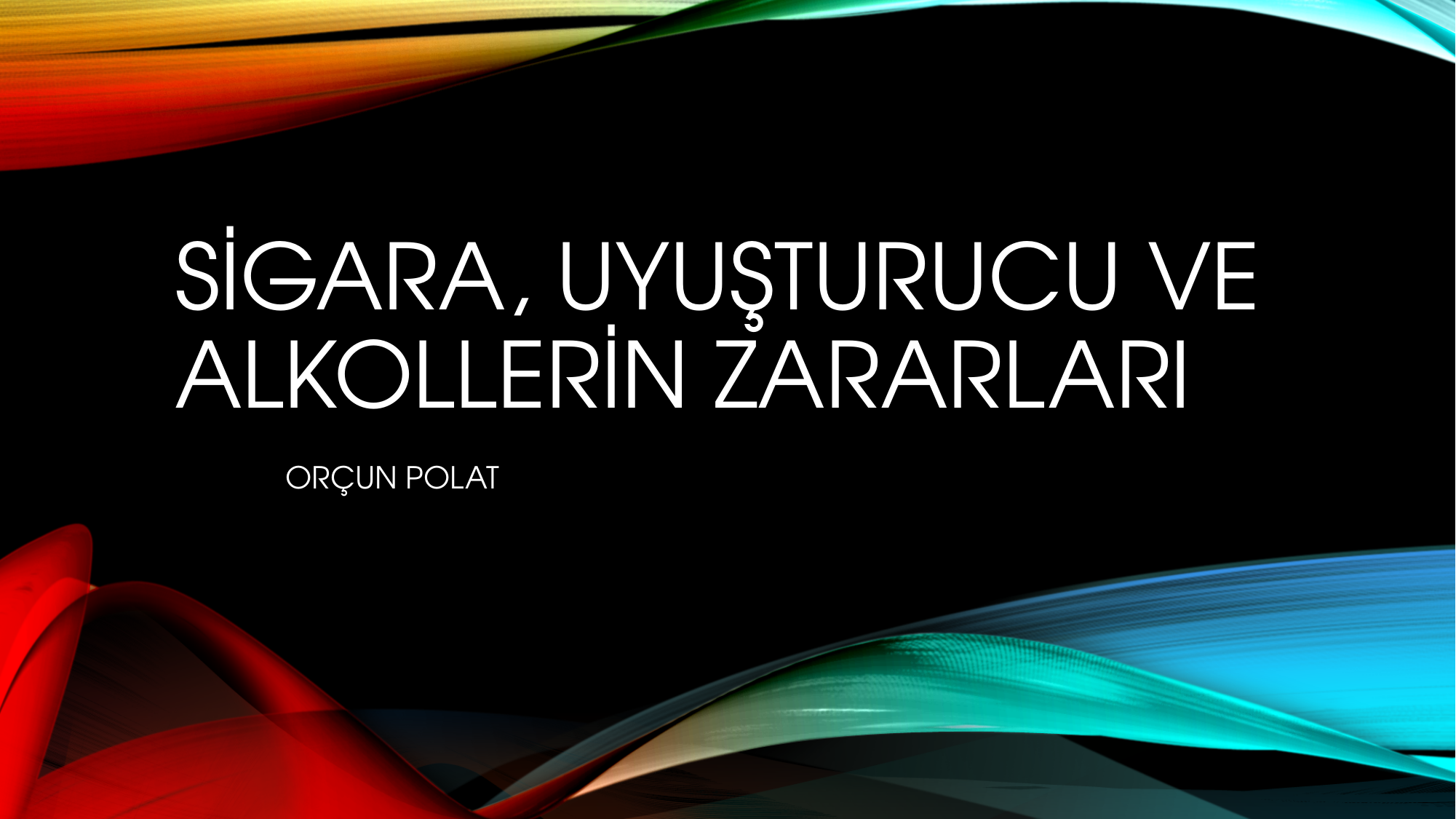

# Sigara, Uyuşturucu ve alkollerin zararları
                         ORÇUN POLAT